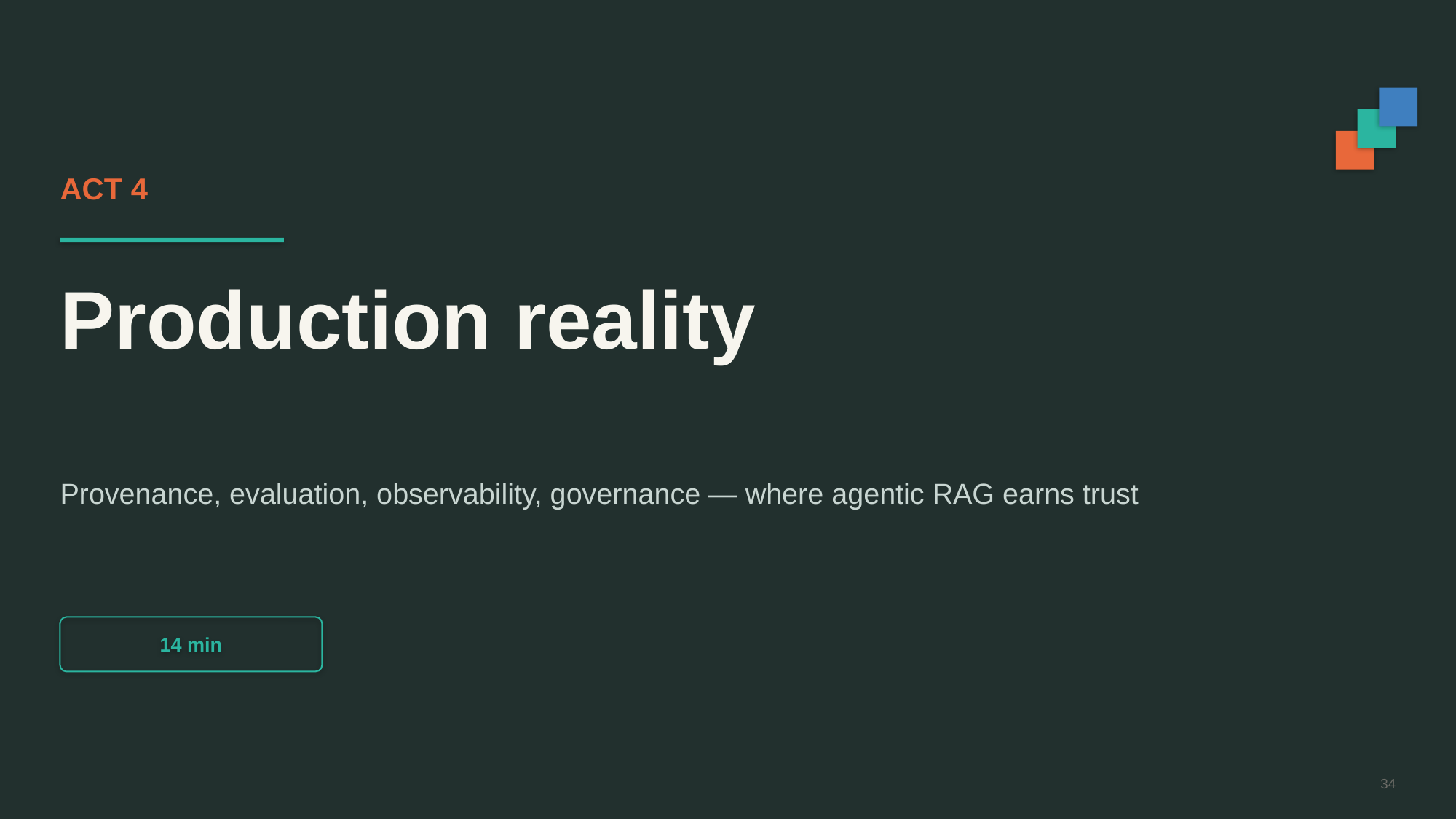

ACT 4

Production reality
Provenance, evaluation, observability, governance — where agentic RAG earns trust
14 min
34